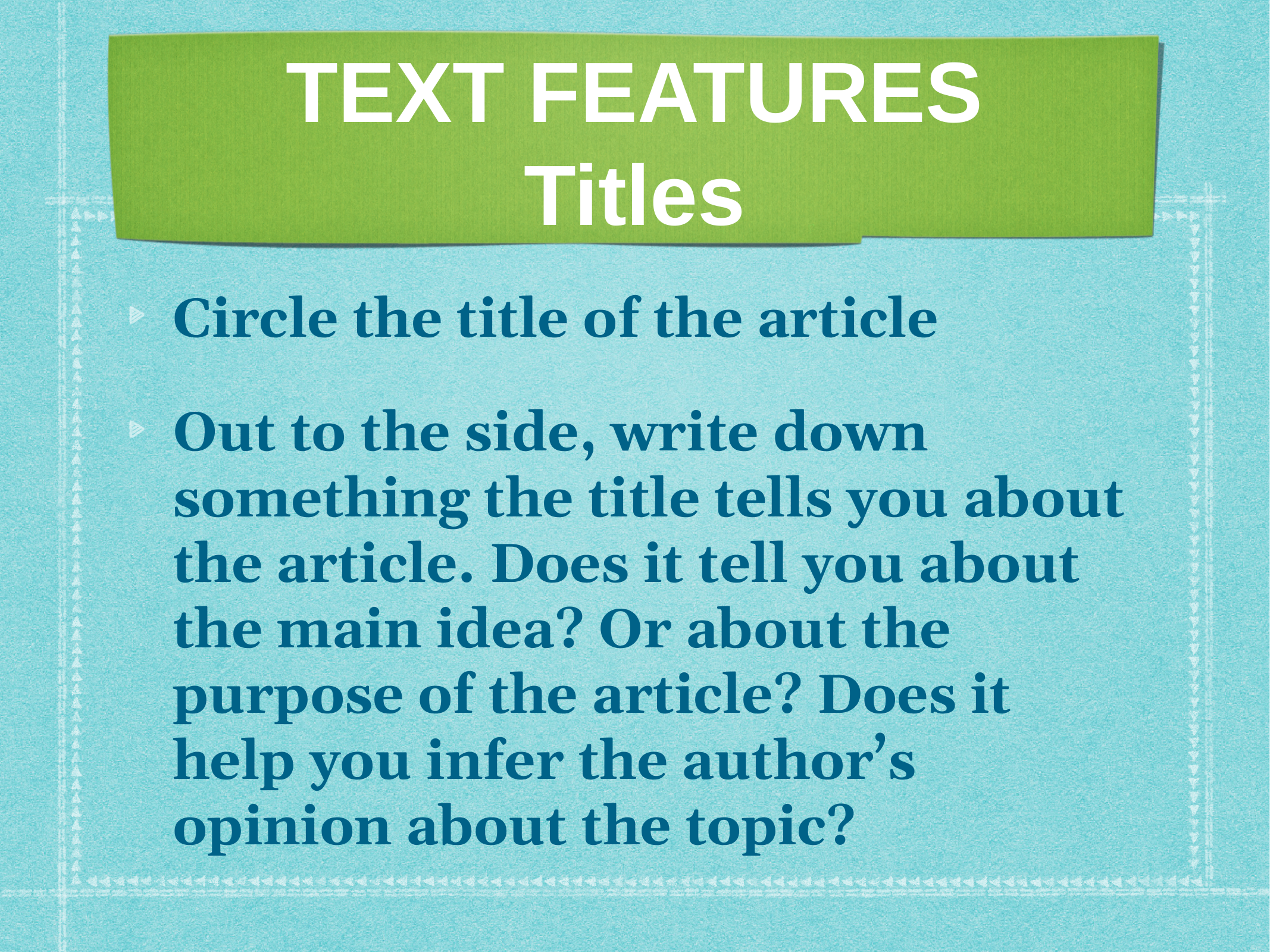

# TEXT FEATURES
Titles
Circle the title of the article
Out to the side, write down something the title tells you about the article. Does it tell you about the main idea? Or about the purpose of the article? Does it help you infer the author’s opinion about the topic?